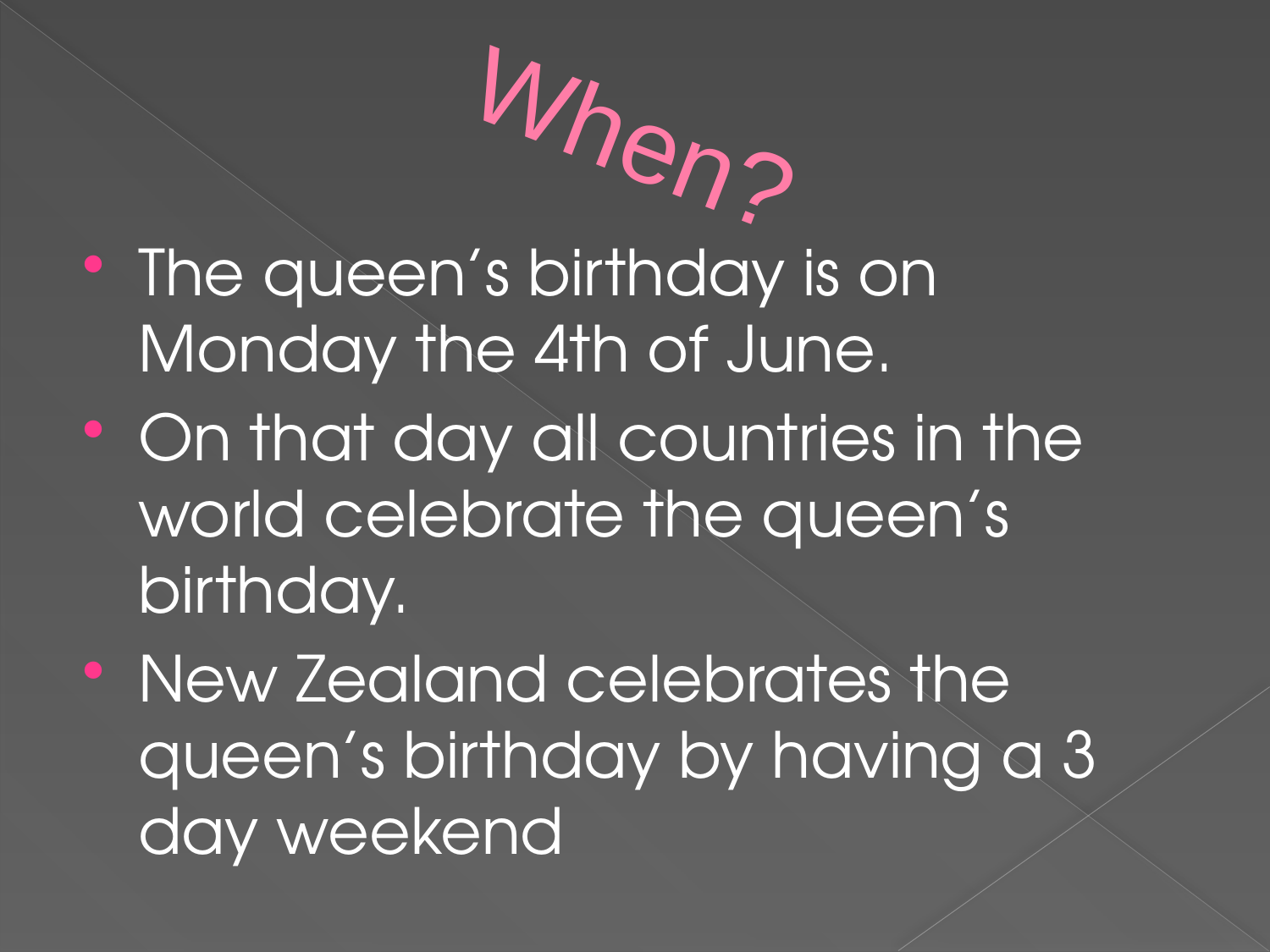

# When?
The queen’s birthday is on Monday the 4th of June.
On that day all countries in the world celebrate the queen’s birthday.
New Zealand celebrates the queen’s birthday by having a 3 day weekend